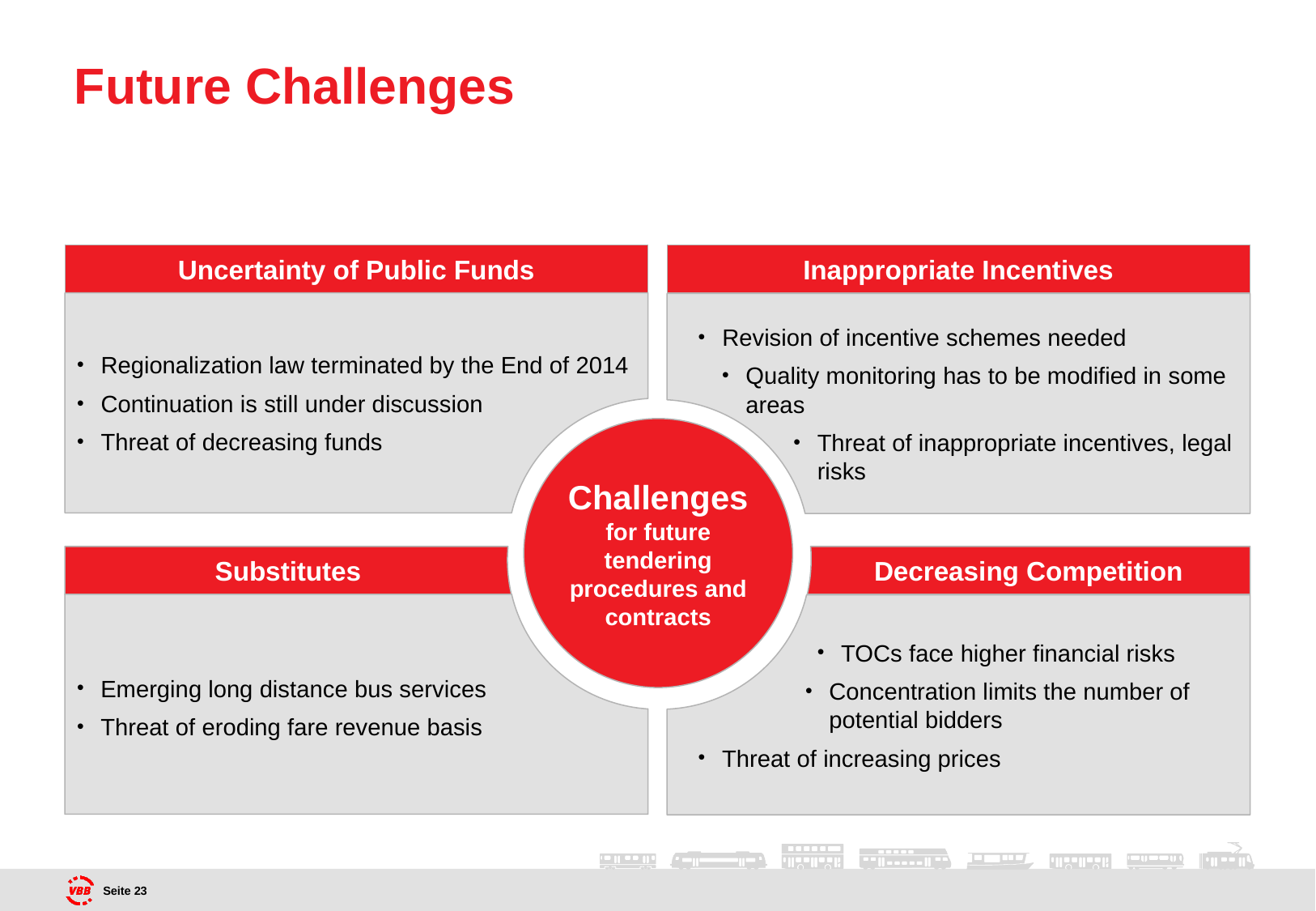

# Future Challenges
Uncertainty of Public Funds
Inappropriate Incentives

Regionalization law terminated by the End of 2014
Continuation is still under discussion
Threat of decreasing funds

Revision of incentive schemes needed
Quality monitoring has to be modified in some areas
Threat of inappropriate incentives, legal risks
Challenges for future tendering procedures and contracts
Text
Substitutes
Decreasing Competition

Emerging long distance bus services
Threat of eroding fare revenue basis

TOCs face higher financial risks
Concentration limits the number of potential bidders
Threat of increasing prices
Seite 23